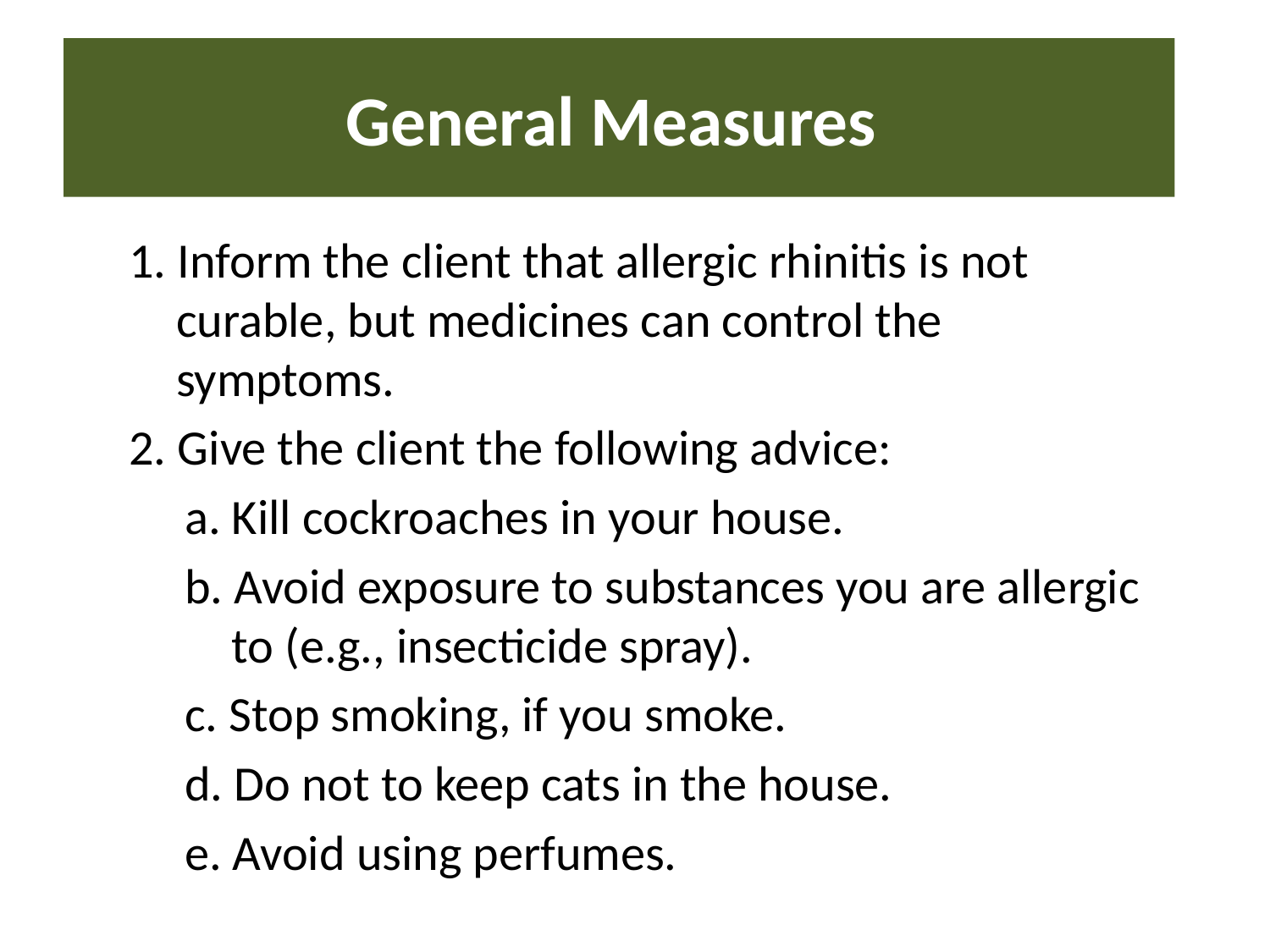

# General Measures
1. Inform the client that allergic rhinitis is not curable, but medicines can control the symptoms.
2. Give the client the following advice:
a. Kill cockroaches in your house.
b. Avoid exposure to substances you are allergic to (e.g., insecticide spray).
c. Stop smoking, if you smoke.
d. Do not to keep cats in the house.
e. Avoid using perfumes.